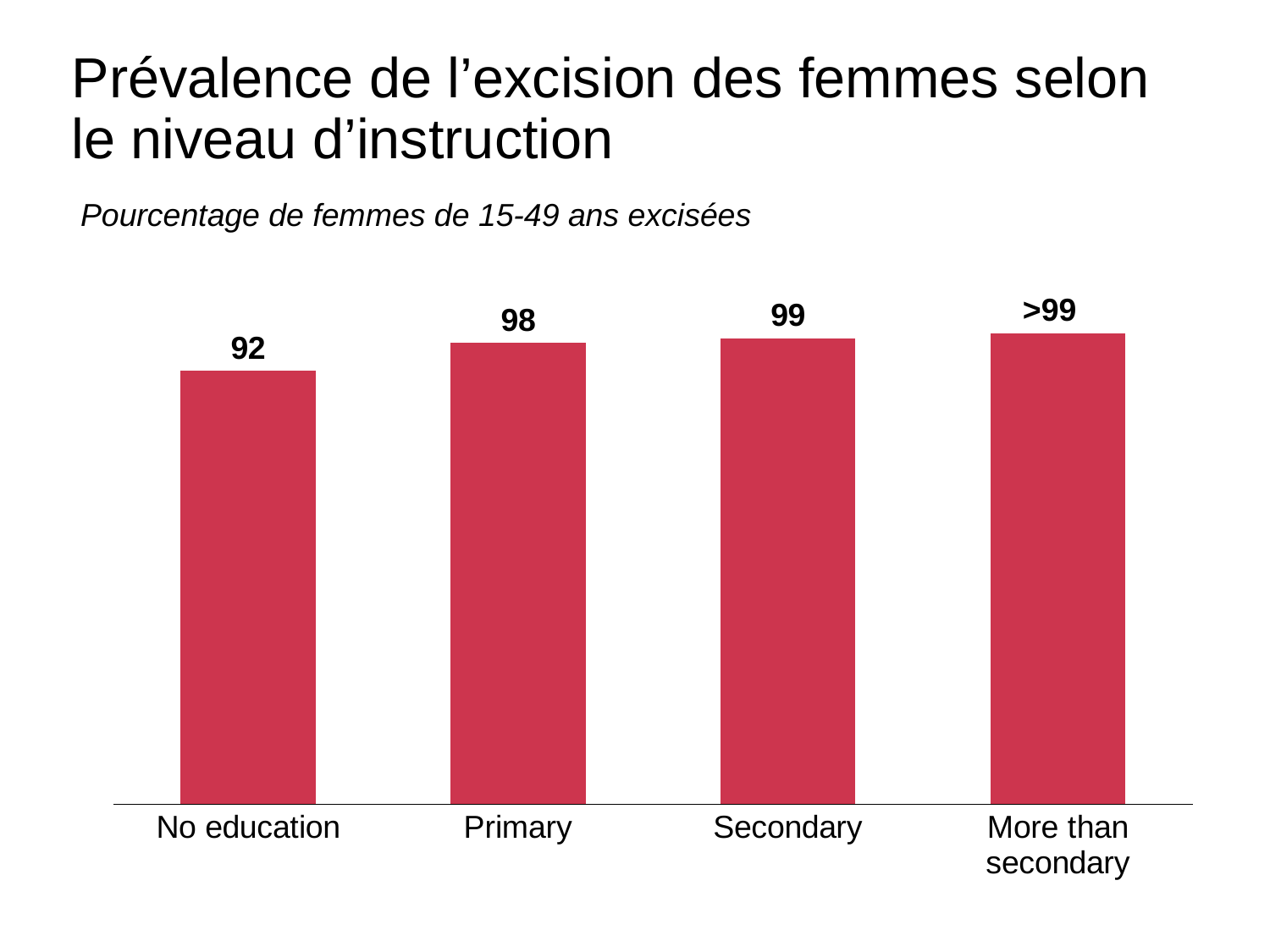

# Prévalence de l’excision des femmes selon le niveau d’instruction
 Pourcentage de femmes de 15-49 ans excisées

### Chart

| Category | Column1 |
|---|---|
| No education | 92.0 |
| Primary | 98.0 |
| Secondary | 99.0 |
| More than secondary | 100.0 |
>99